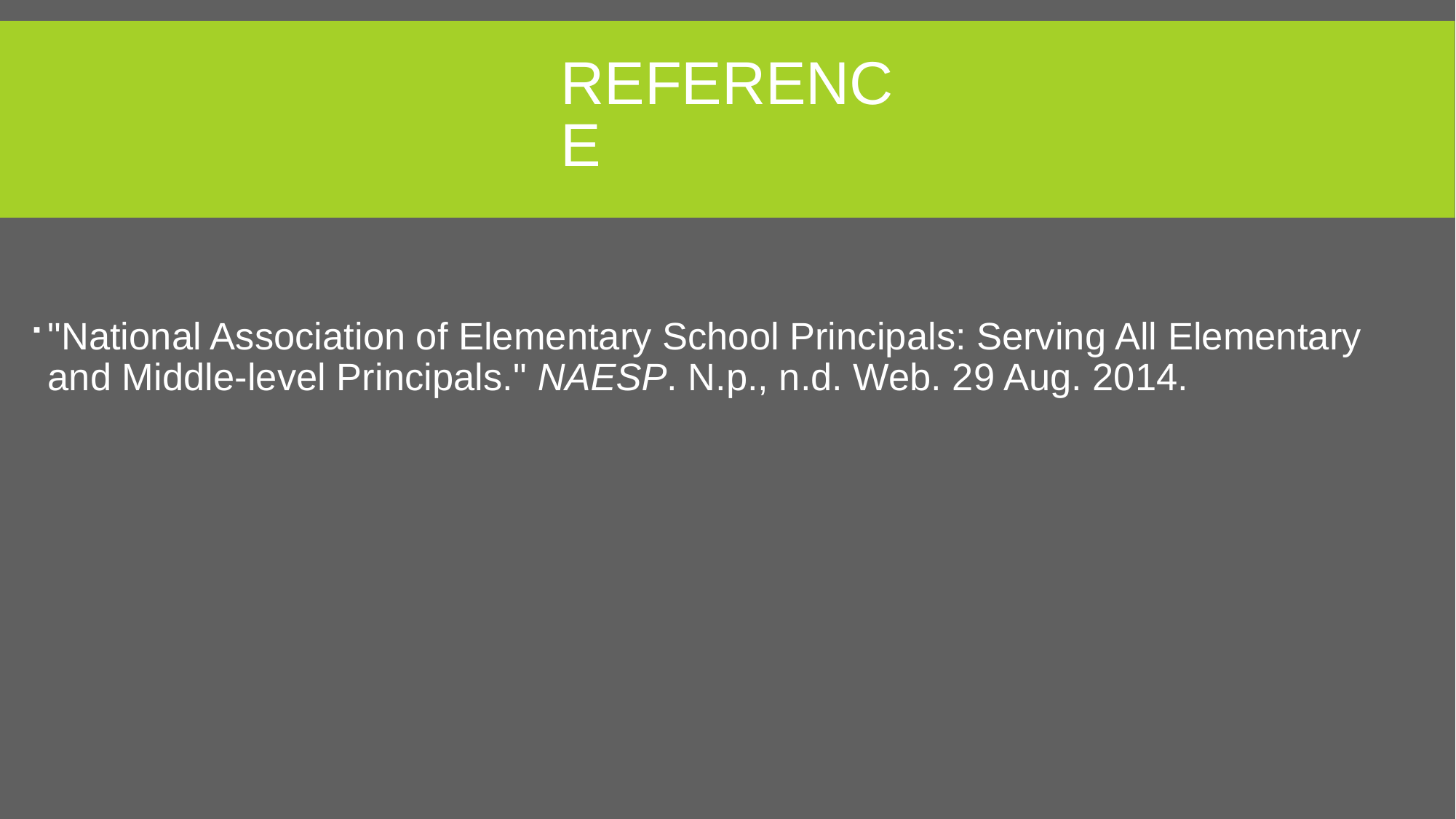

# Reference
"National Association of Elementary School Principals: Serving All Elementary and Middle-level Principals." NAESP. N.p., n.d. Web. 29 Aug. 2014.